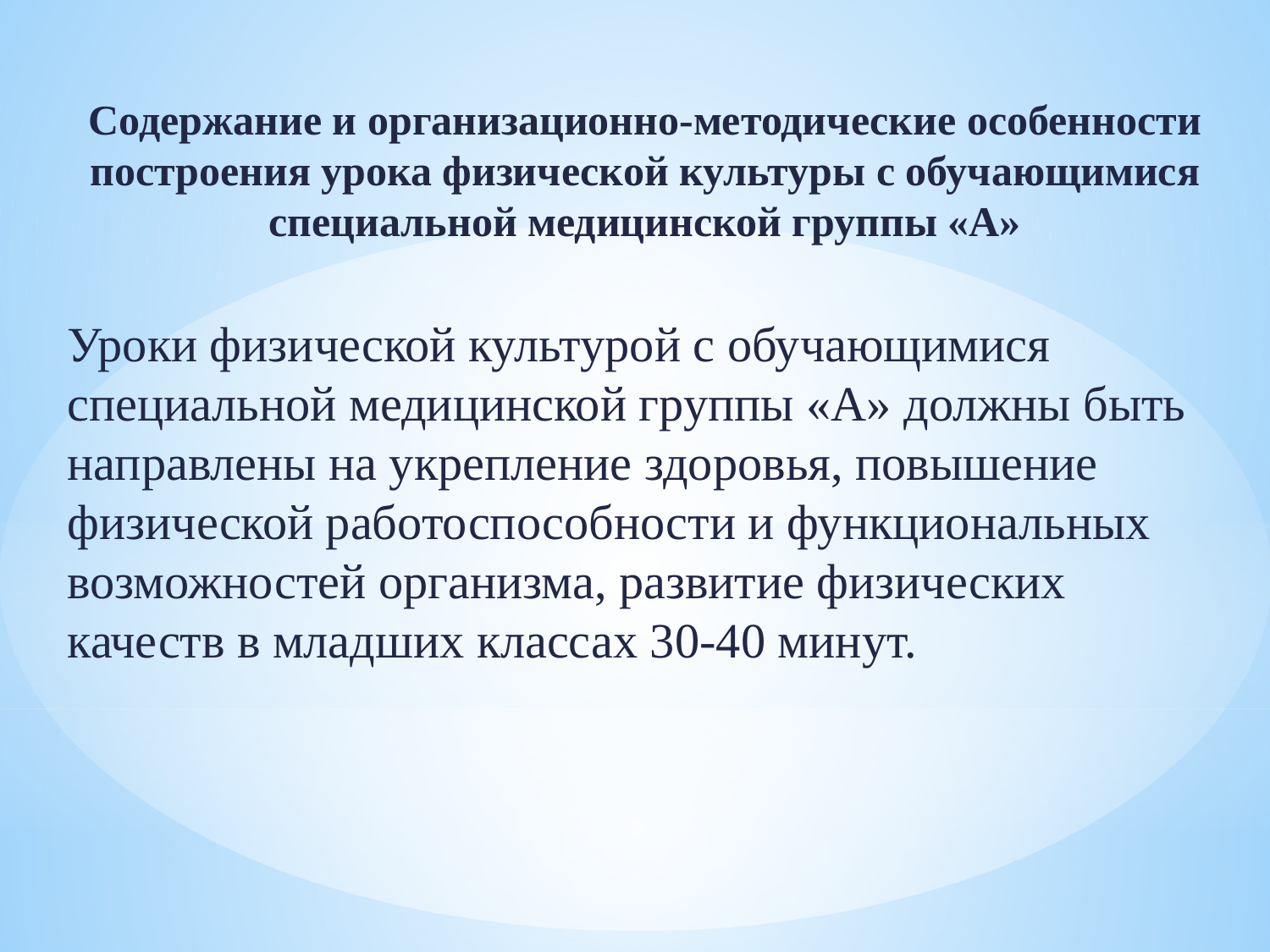

Содержание и организационно-методические особенности построения урока физической культуры с обучающимися специальной медицинской группы «А»
Уроки физической культурой с обучающимися специальной медицинской группы «А» должны быть направлены на укрепление здоровья, повышение физической работоспособности и функциональных возможностей организма, развитие физических качеств в младших классах 30-40 минут.